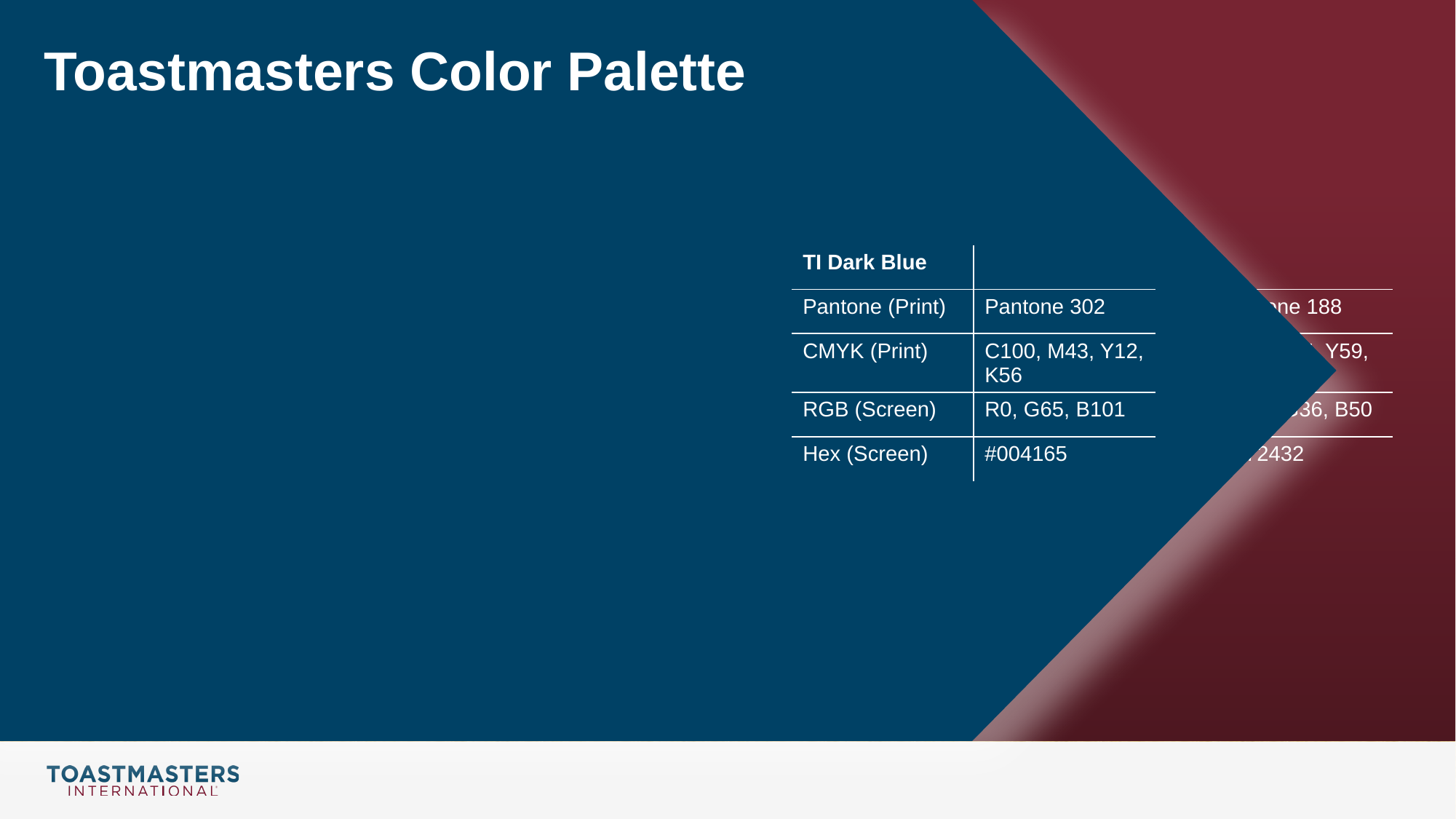

| TI Dark Blue |  |
| --- | --- |
| Pantone (Print) | Pantone 302 |
| CMYK (Print) | C100, M43, Y12, K56 |
| RGB (Screen) | R0, G65, B101 |
| Hex (Screen) | #004165 |
Toastmasters Color Palette
| TI Dark Red |  |
| --- | --- |
| Pantone (Print) | Pantone 188 |
| CMYK (Print) | C12, M95, Y59, K54 |
| RGB (Screen) | R119, G36, B50 |
| Hex (Screen) | #772432 |